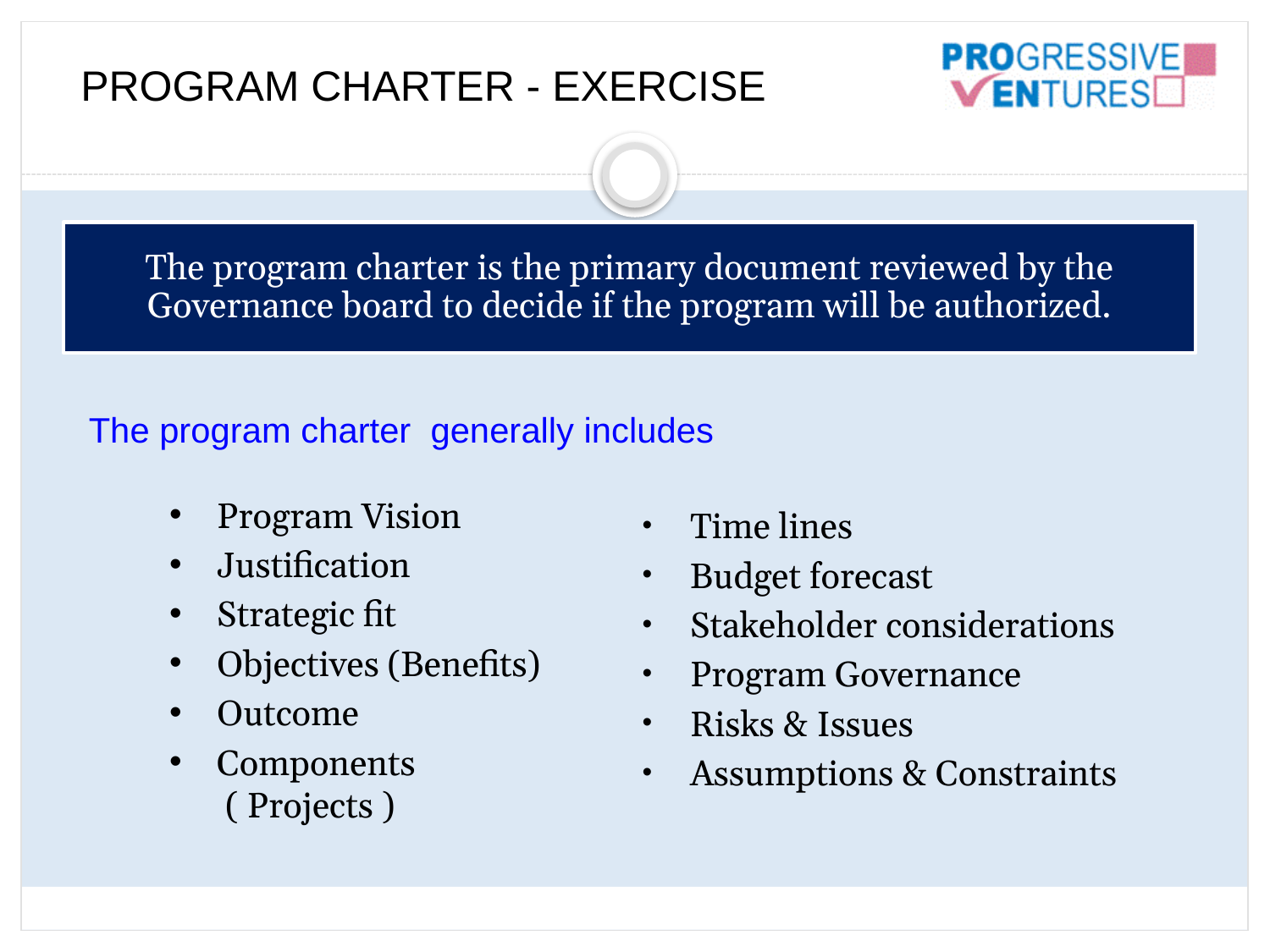

#
Program Charter - Exercise

The program charter is the primary document reviewed by the Governance board to decide if the program will be authorized.
The program charter  generally includes
Program Vision
Justification
Strategic fit
Objectives (Benefits)
Outcome
Components                  ( Projects )
Time lines
Budget forecast
Stakeholder considerations
Program Governance
Risks & Issues
Assumptions & Constraints